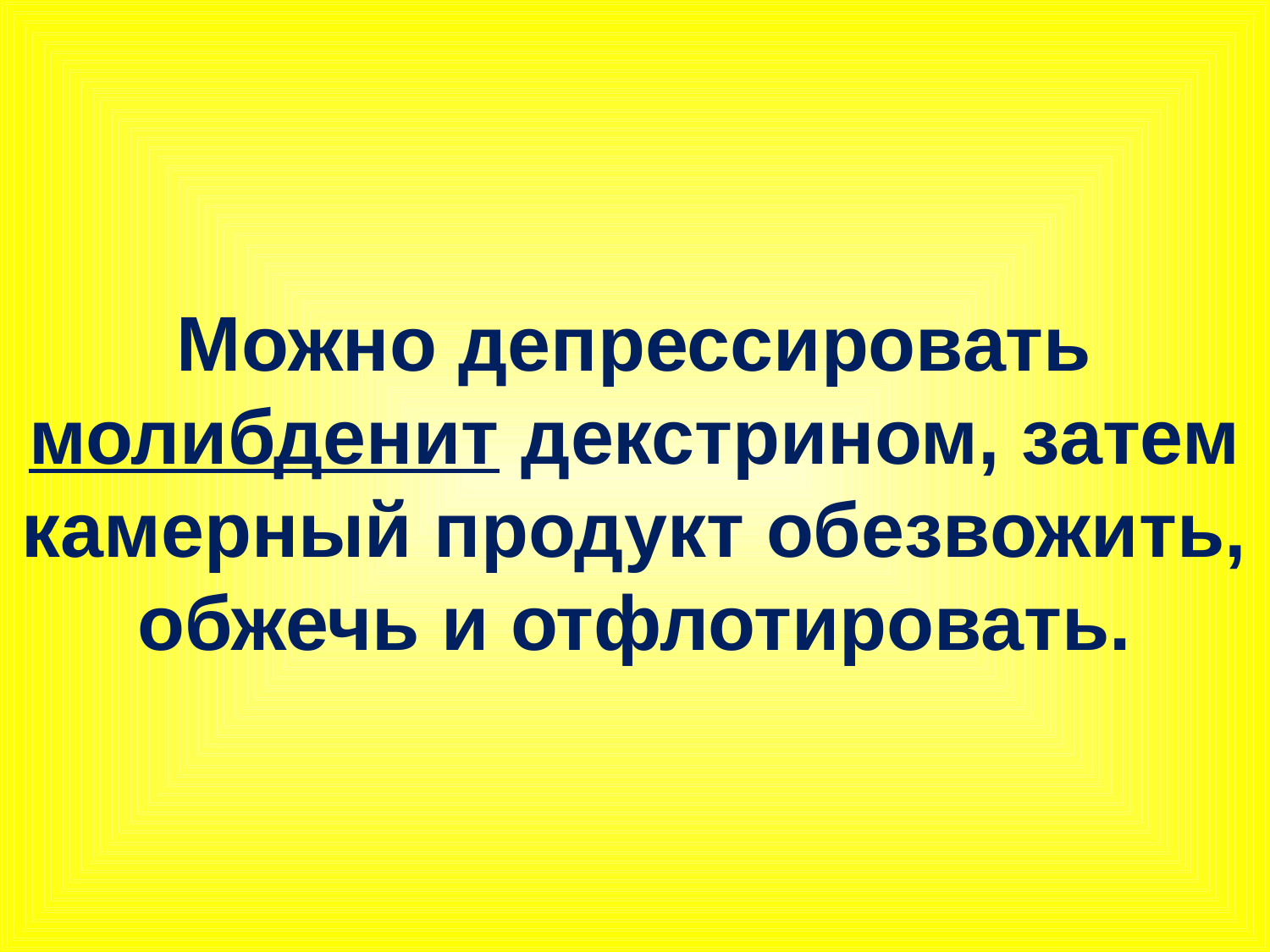

Можно депрессировать молибденит декстрином, затем камерный продукт обезвожить, обжечь и отфлотировать.